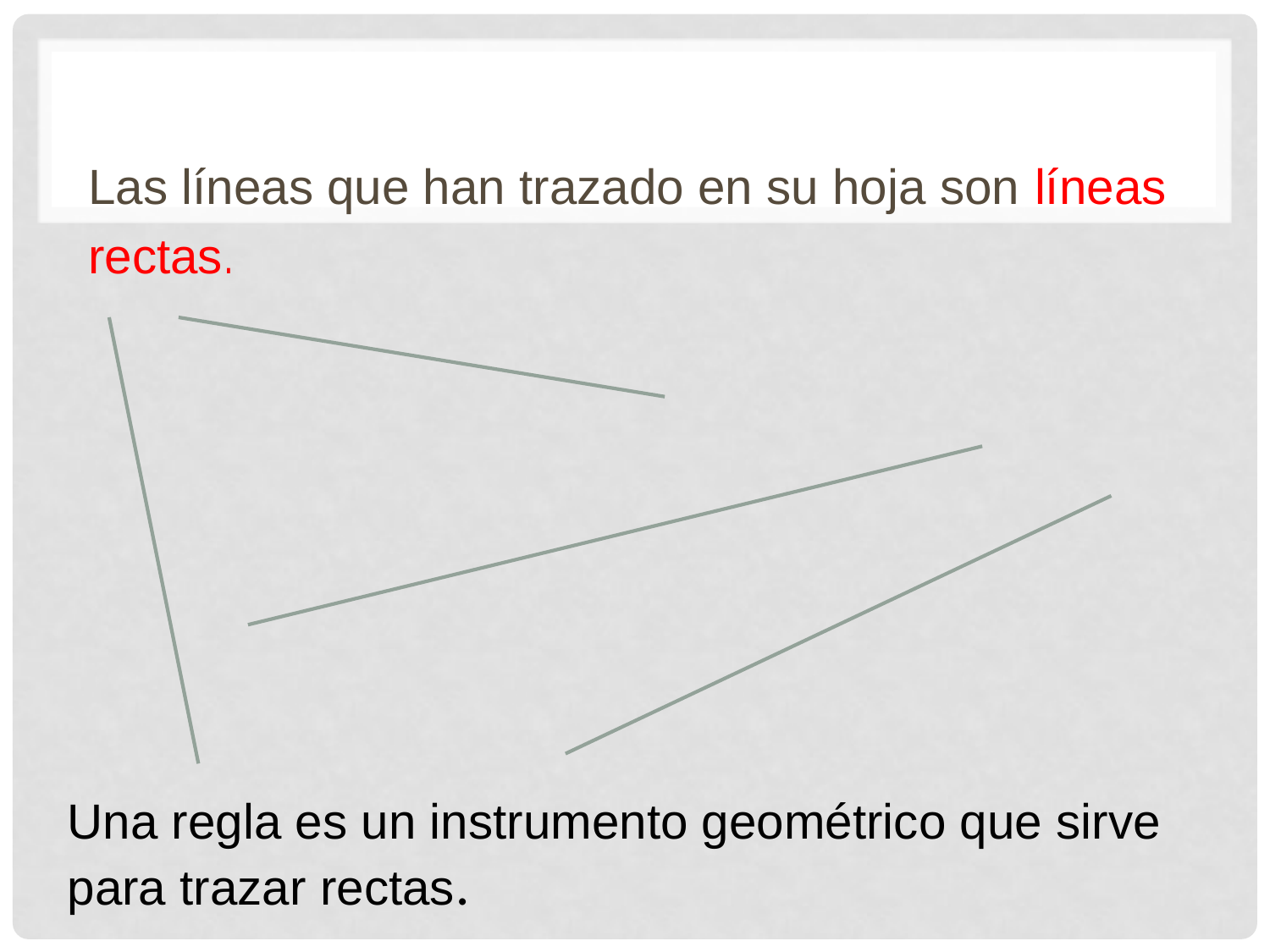

Las líneas que han trazado en su hoja son líneas
rectas.
Una regla es un instrumento geométrico que sirve para trazar rectas.